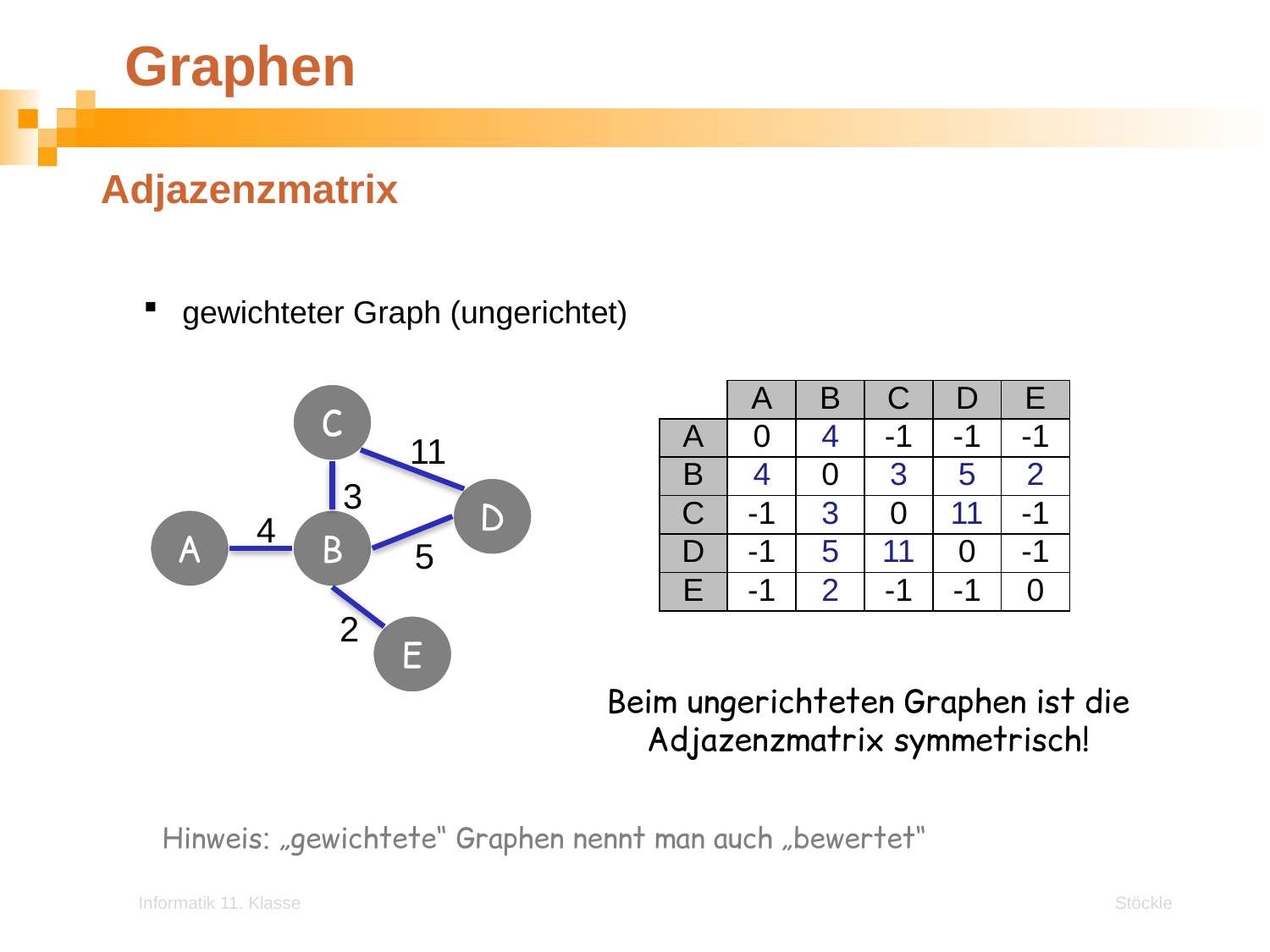

# Graphen
Adjazenzmatrix
 gewichteter Graph (ungerichtet)
|  | A | B | C | D | E |
| --- | --- | --- | --- | --- | --- |
| A | 0 | 4 | -1 | -1 | -1 |
| B | 4 | 0 | 3 | 5 | 2 |
| C | -1 | 3 | 0 | 11 | -1 |
| D | -1 | 5 | 11 | 0 | -1 |
| E | -1 | 2 | -1 | -1 | 0 |
C
11
3
D
4
A
B
5
2
E
Beim ungerichteten Graphen ist die Adjazenzmatrix symmetrisch!
Hinweis: „gewichtete“ Graphen nennt man auch „bewertet“